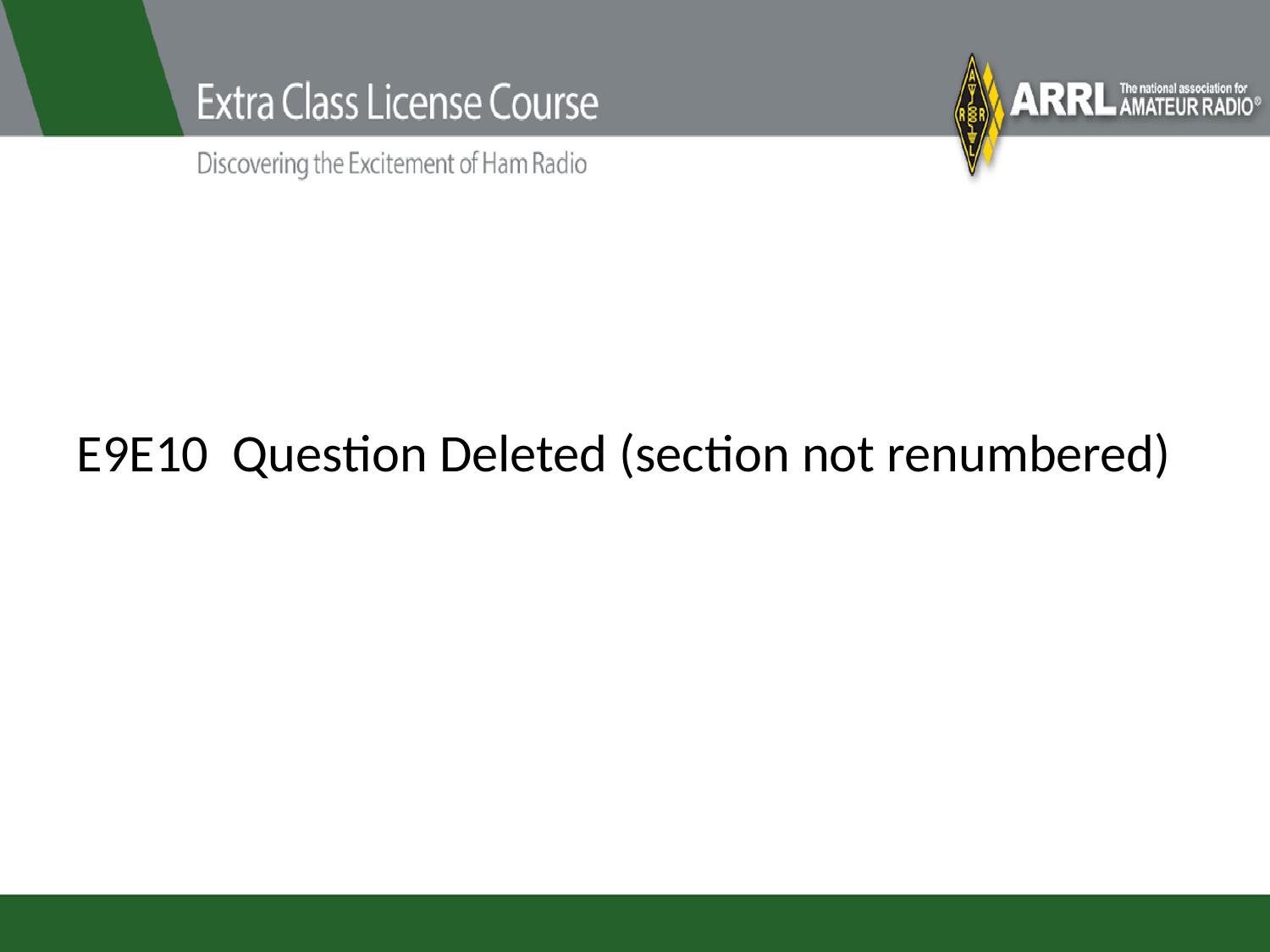

# E9E10  Question Deleted (section not renumbered)